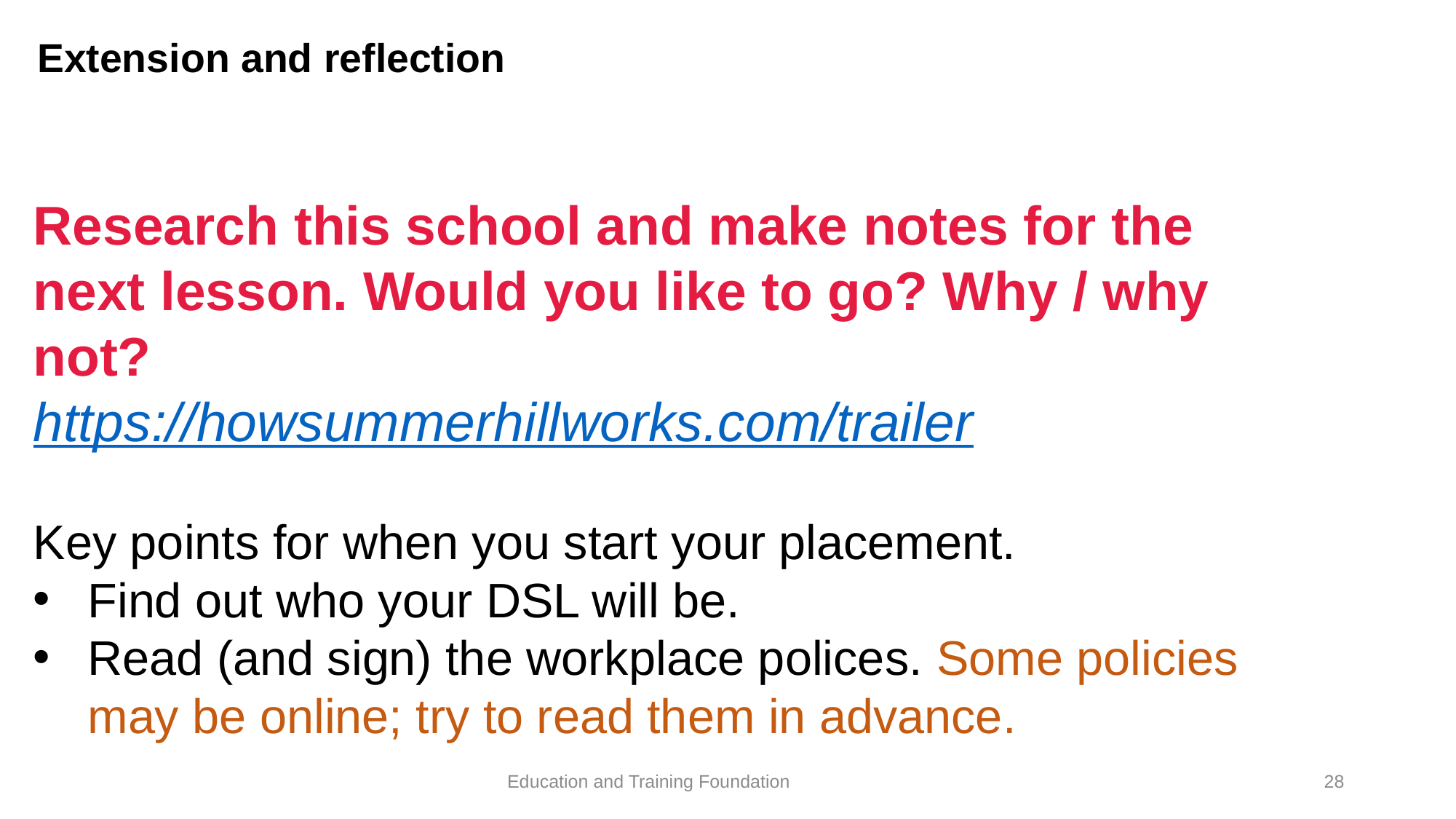

# Extension and reflection

Research this school and make notes for the next lesson. Would you like to go? Why / why not?
https://howsummerhillworks.com/trailer

Key points for when you start your placement.
Find out who your DSL will be.
Read (and sign) the workplace polices. Some policies may be online; try to read them in advance.

28
Education and Training Foundation